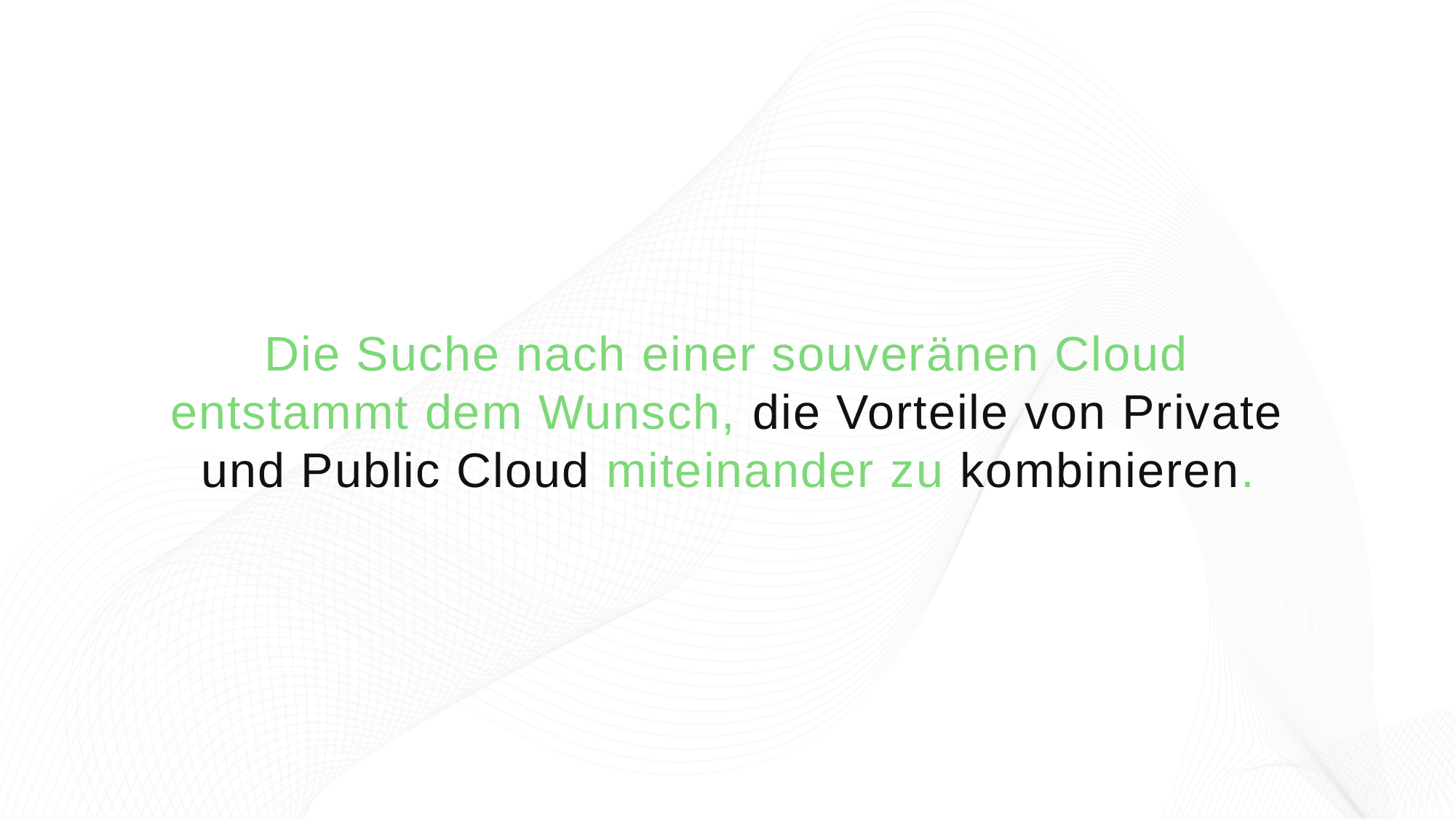

# Die Suche nach einer souveränen Cloud entstammt dem Wunsch, die Vorteile von Private und Public Cloud miteinander zu kombinieren.